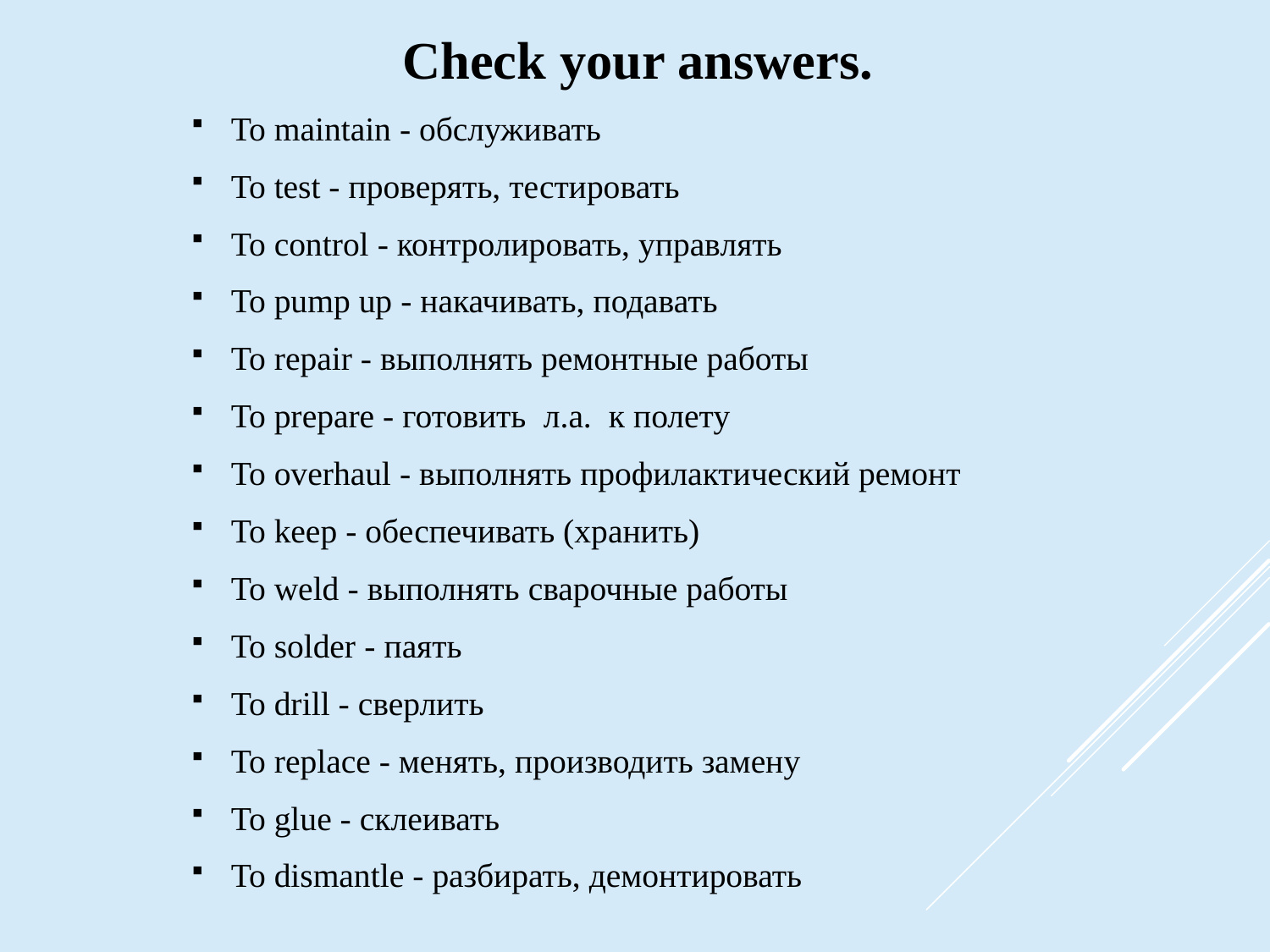

# Check your answers.
To maintain - обслуживать
To test - проверять, тестировать
To control - контролировать, управлять
To pump up - накачивать, подавать
To repair - выполнять ремонтные работы
To prepare - готовить  л.а.  к полету
To overhaul - выполнять профилактический ремонт
To keep - обеспечивать (хранить)
To weld - выполнять сварочные работы
To solder - паять
To drill - сверлить
To replace - менять, производить замену
To glue - склеивать
To dismantle - разбирать, демонтировать